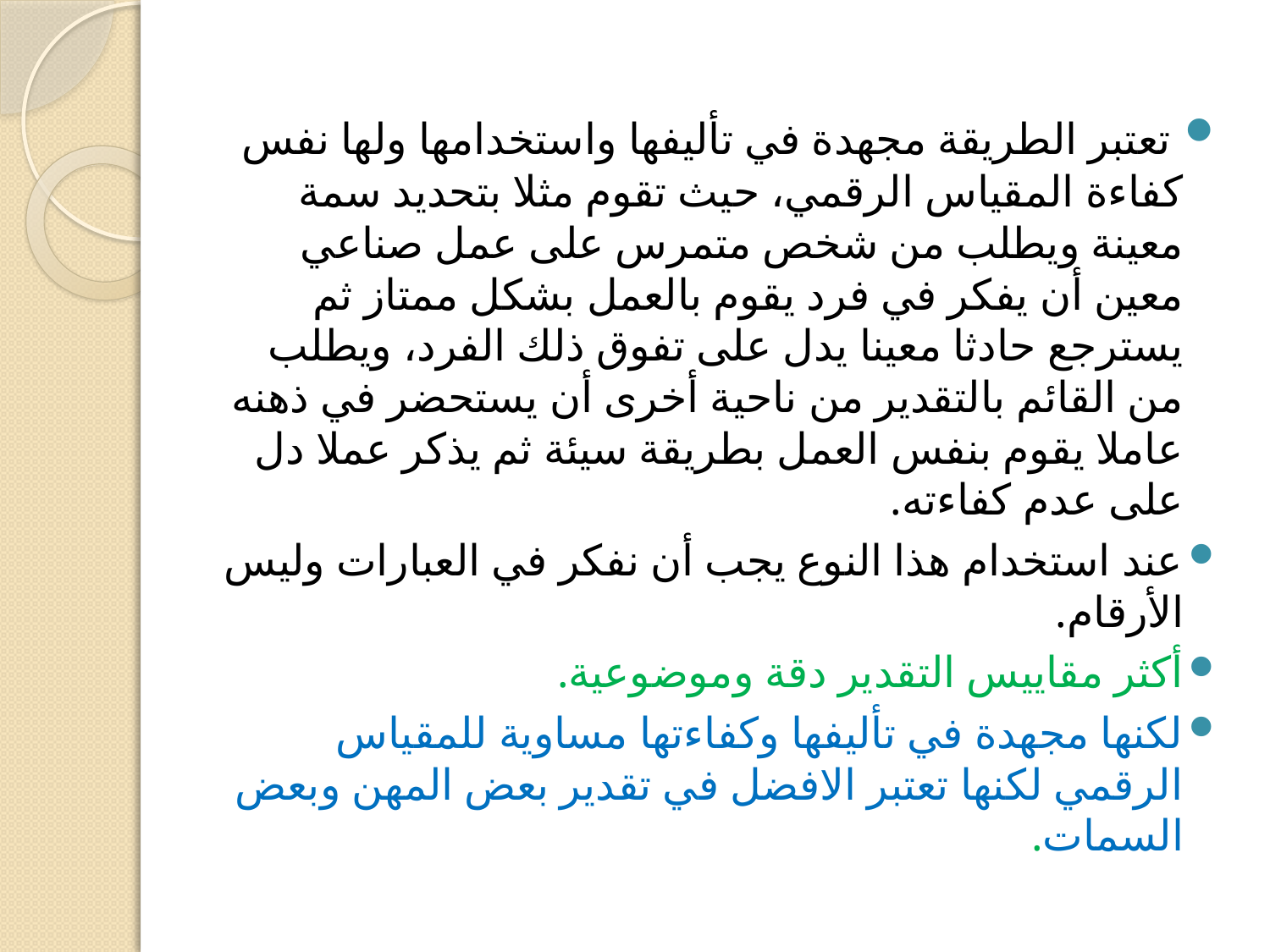

تعتبر الطريقة مجهدة في تأليفها واستخدامها ولها نفس كفاءة المقياس الرقمي، حيث تقوم مثلا بتحديد سمة معينة ويطلب من شخص متمرس على عمل صناعي معين أن يفكر في فرد يقوم بالعمل بشكل ممتاز ثم يسترجع حادثا معينا يدل على تفوق ذلك الفرد، ويطلب من القائم بالتقدير من ناحية أخرى أن يستحضر في ذهنه عاملا يقوم بنفس العمل بطريقة سيئة ثم يذكر عملا دل على عدم كفاءته.
عند استخدام هذا النوع يجب أن نفكر في العبارات وليس الأرقام.
أكثر مقاييس التقدير دقة وموضوعية.
لكنها مجهدة في تأليفها وكفاءتها مساوية للمقياس الرقمي لكنها تعتبر الافضل في تقدير بعض المهن وبعض السمات.